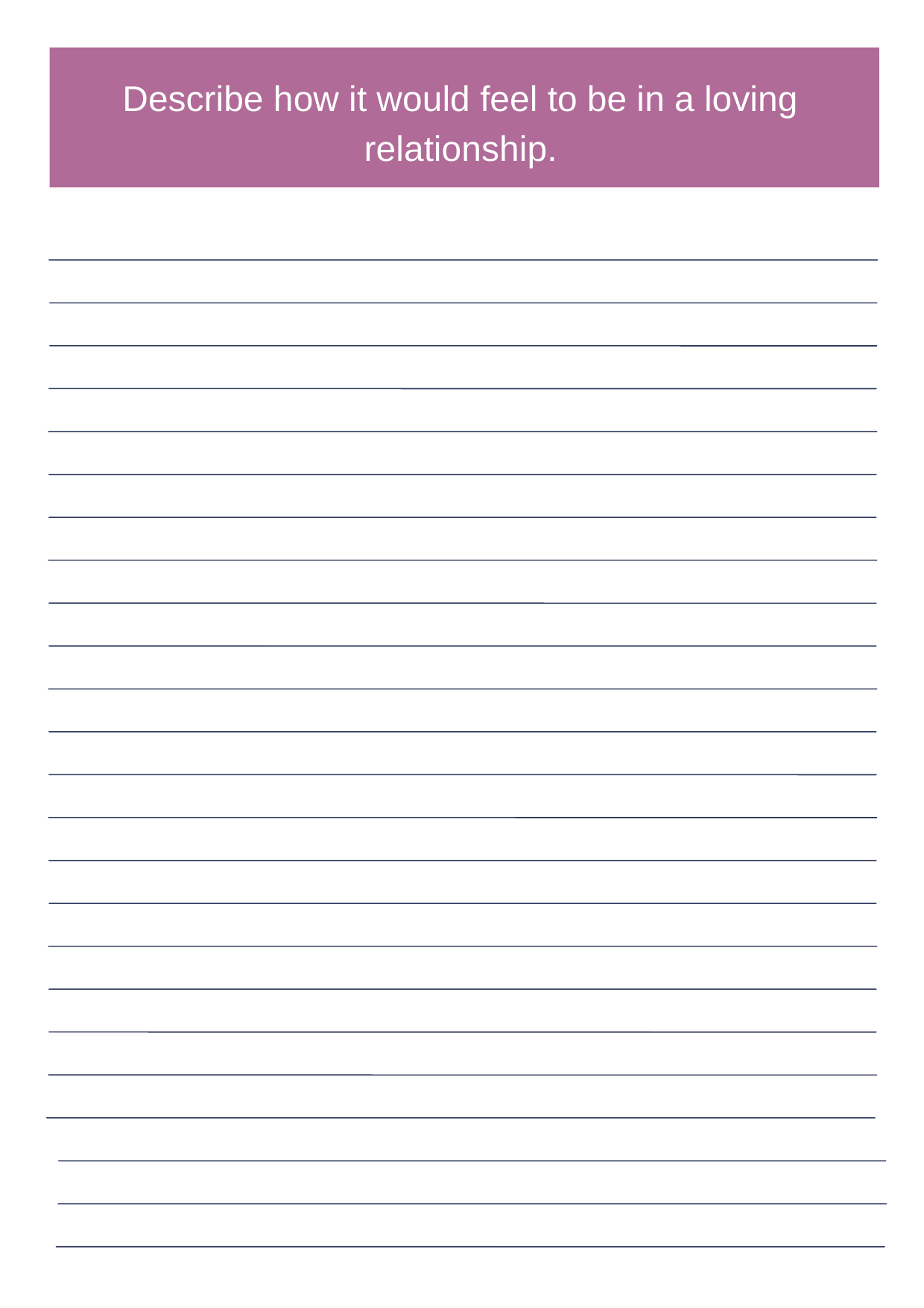

Describe how it would feel to be in a loving relationship.